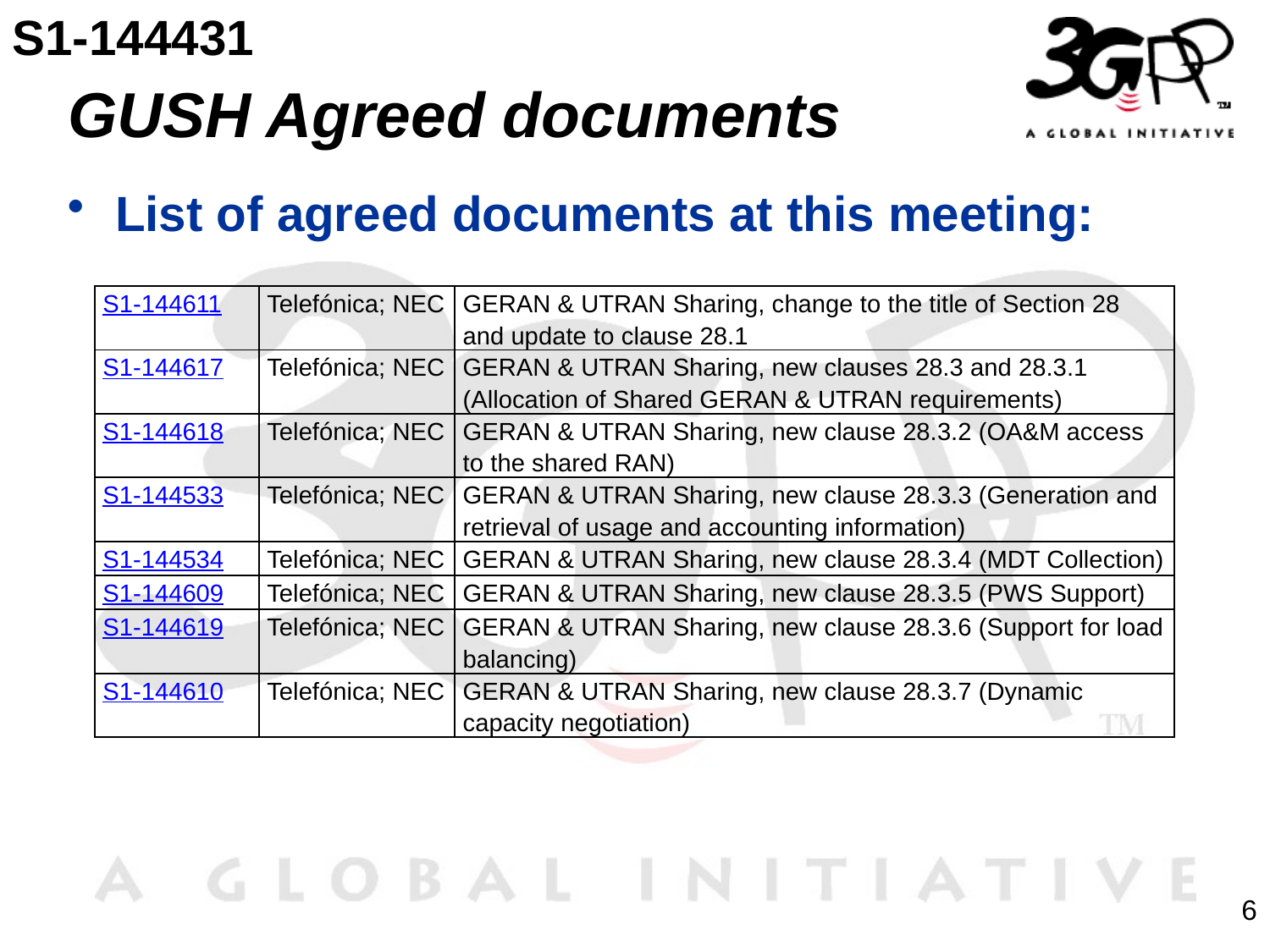

S1-144431
# GUSH Agreed documents
List of agreed documents at this meeting:

| S1-144611 | Telefónica; NEC | GERAN & UTRAN Sharing, change to the title of Section 28 and update to clause 28.1 |
| --- | --- | --- |
| S1-144617 | Telefónica; NEC | GERAN & UTRAN Sharing, new clauses 28.3 and 28.3.1 (Allocation of Shared GERAN & UTRAN requirements) |
| S1-144618 | Telefónica; NEC | GERAN & UTRAN Sharing, new clause 28.3.2 (OA&M access to the shared RAN) |
| S1-144533 | Telefónica; NEC | GERAN & UTRAN Sharing, new clause 28.3.3 (Generation and retrieval of usage and accounting information) |
| S1-144534 | Telefónica; NEC | GERAN & UTRAN Sharing, new clause 28.3.4 (MDT Collection) |
| S1-144609 | Telefónica; NEC | GERAN & UTRAN Sharing, new clause 28.3.5 (PWS Support) |
| S1-144619 | Telefónica; NEC | GERAN & UTRAN Sharing, new clause 28.3.6 (Support for load balancing) |
| S1-144610 | Telefónica; NEC | GERAN & UTRAN Sharing, new clause 28.3.7 (Dynamic capacity negotiation) |
6